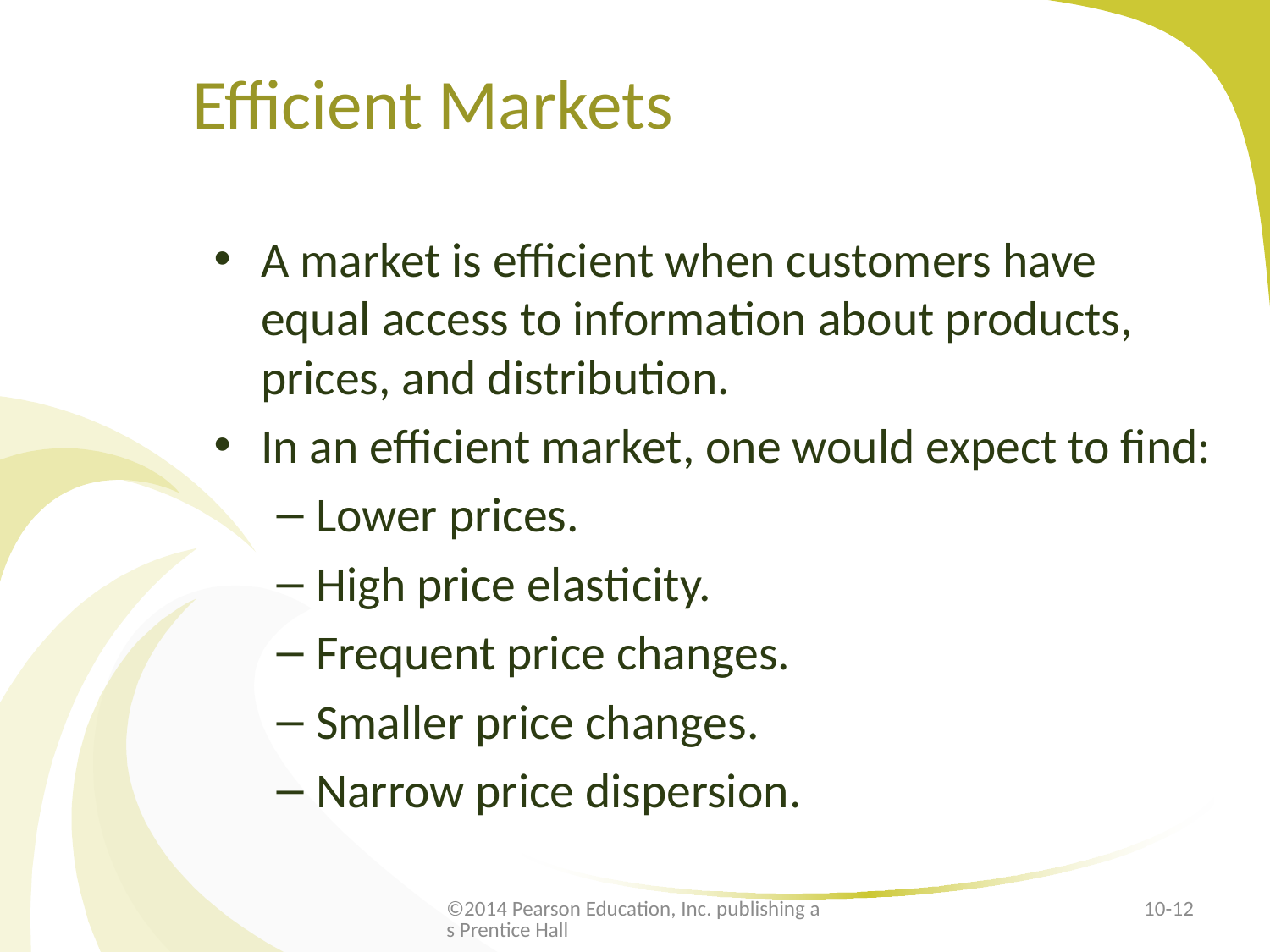

# Efficient Markets
A market is efficient when customers have equal access to information about products, prices, and distribution.
In an efficient market, one would expect to find:
Lower prices.
High price elasticity.
Frequent price changes.
Smaller price changes.
Narrow price dispersion.
©2014 Pearson Education, Inc. publishing as Prentice Hall
10-12